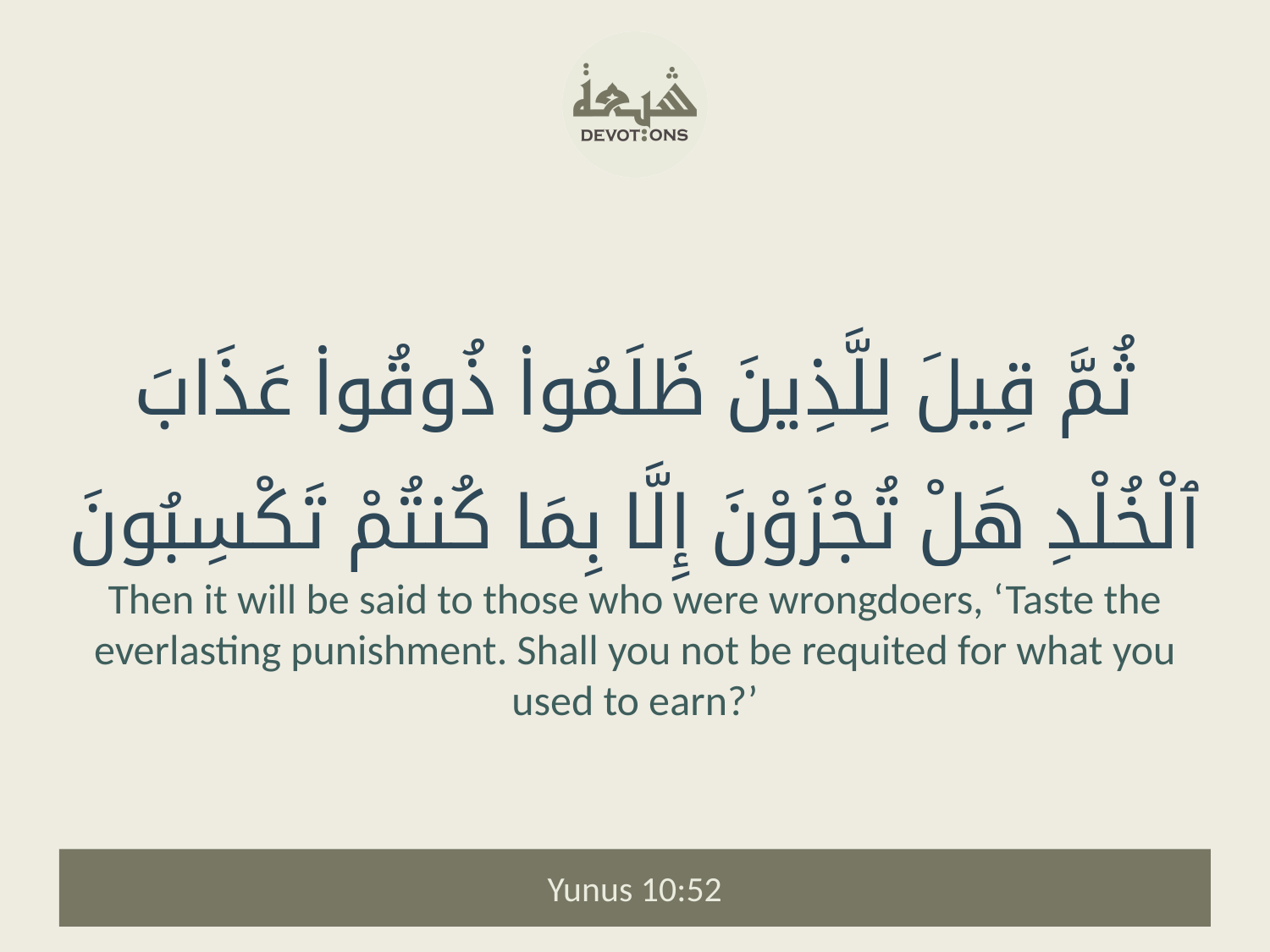

ثُمَّ قِيلَ لِلَّذِينَ ظَلَمُوا۟ ذُوقُوا۟ عَذَابَ ٱلْخُلْدِ هَلْ تُجْزَوْنَ إِلَّا بِمَا كُنتُمْ تَكْسِبُونَ
Then it will be said to those who were wrongdoers, ‘Taste the everlasting punishment. Shall you not be requited for what you used to earn?’
Yunus 10:52